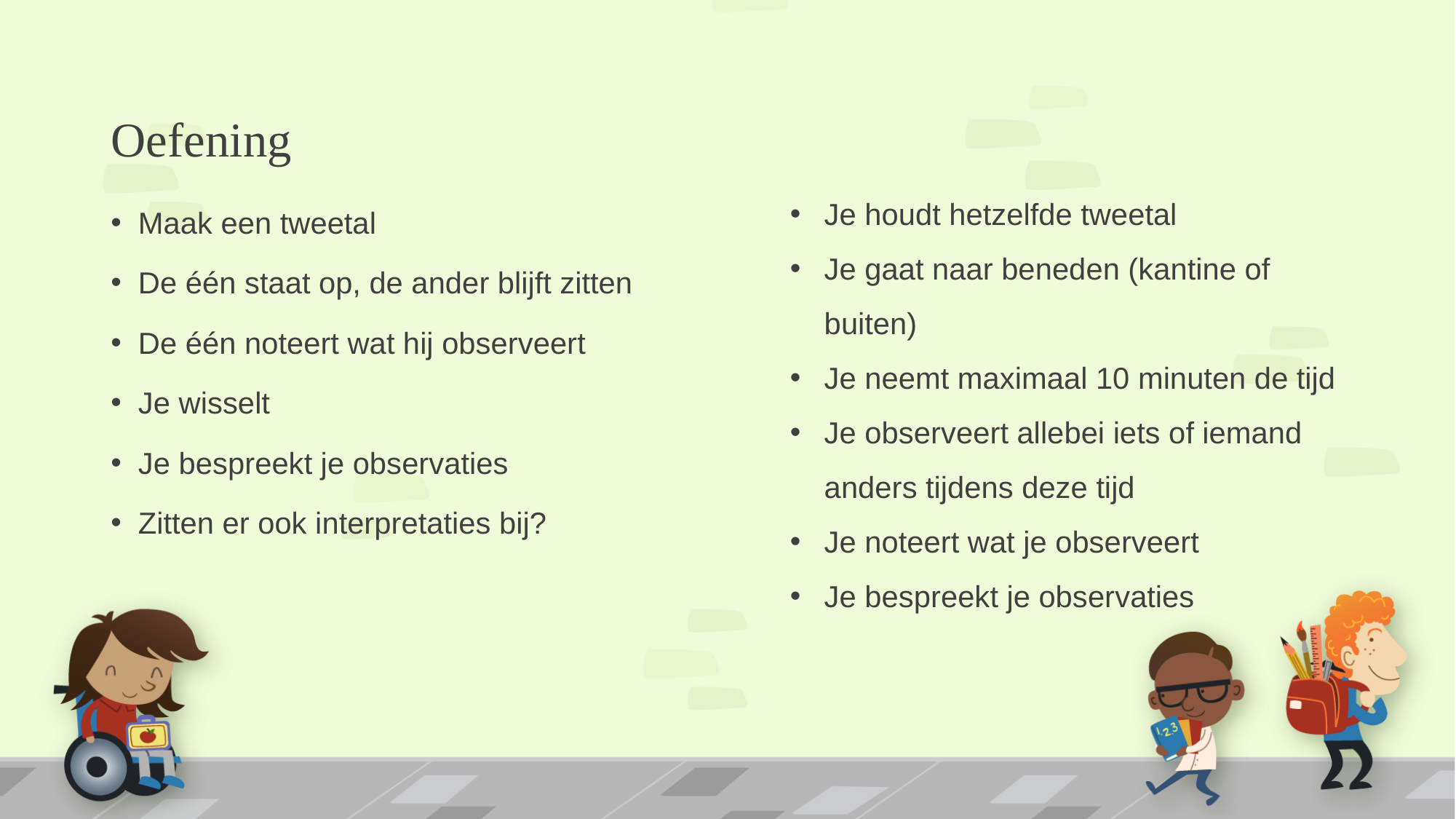

# Oefening
Je houdt hetzelfde tweetal
Je gaat naar beneden (kantine of buiten)
Je neemt maximaal 10 minuten de tijd
Je observeert allebei iets of iemand anders tijdens deze tijd
Je noteert wat je observeert
Je bespreekt je observaties
Maak een tweetal
De één staat op, de ander blijft zitten
De één noteert wat hij observeert
Je wisselt
Je bespreekt je observaties
Zitten er ook interpretaties bij?